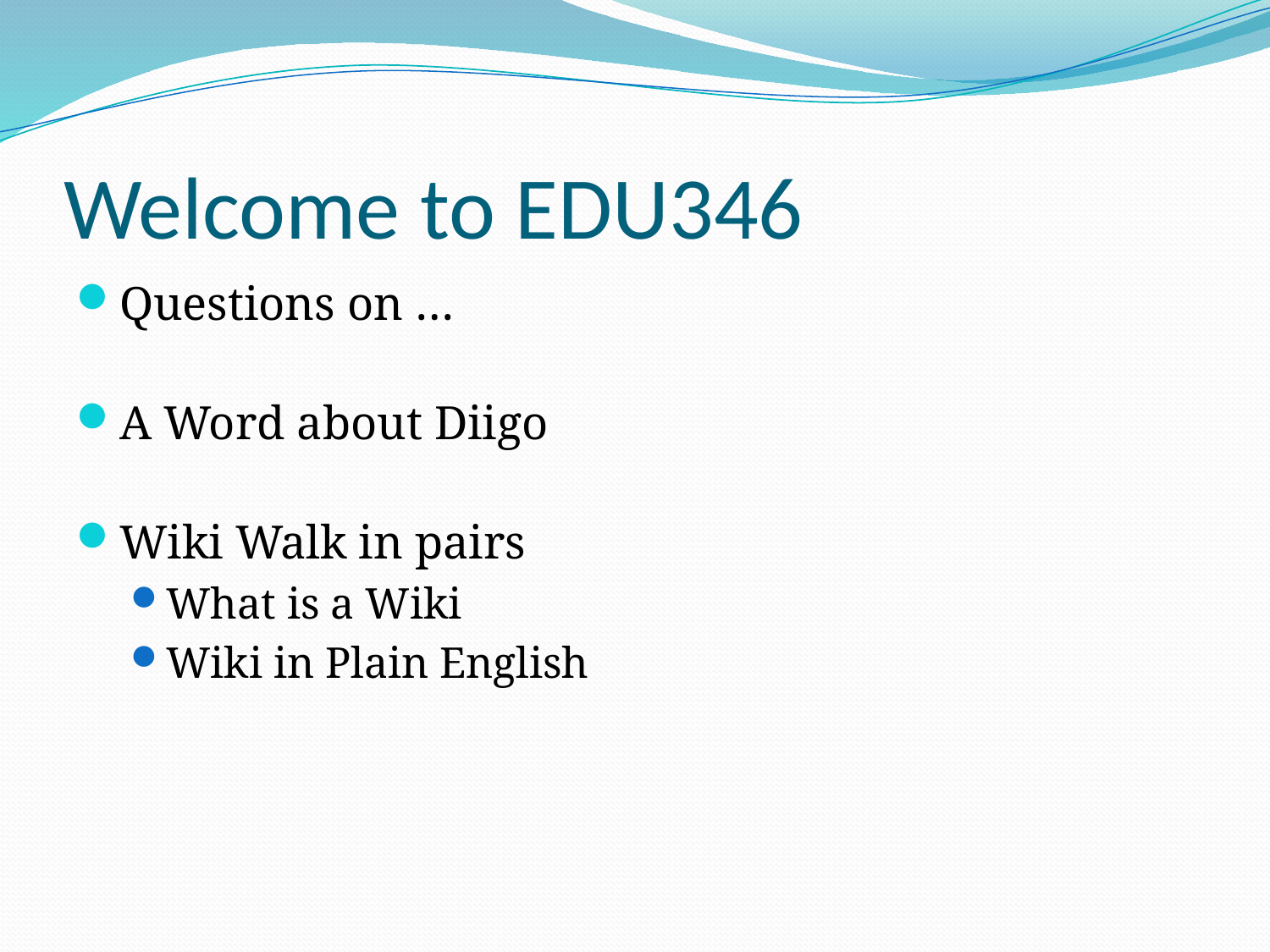

# Welcome to EDU346
Questions on …
A Word about Diigo
Wiki Walk in pairs
What is a Wiki
Wiki in Plain English